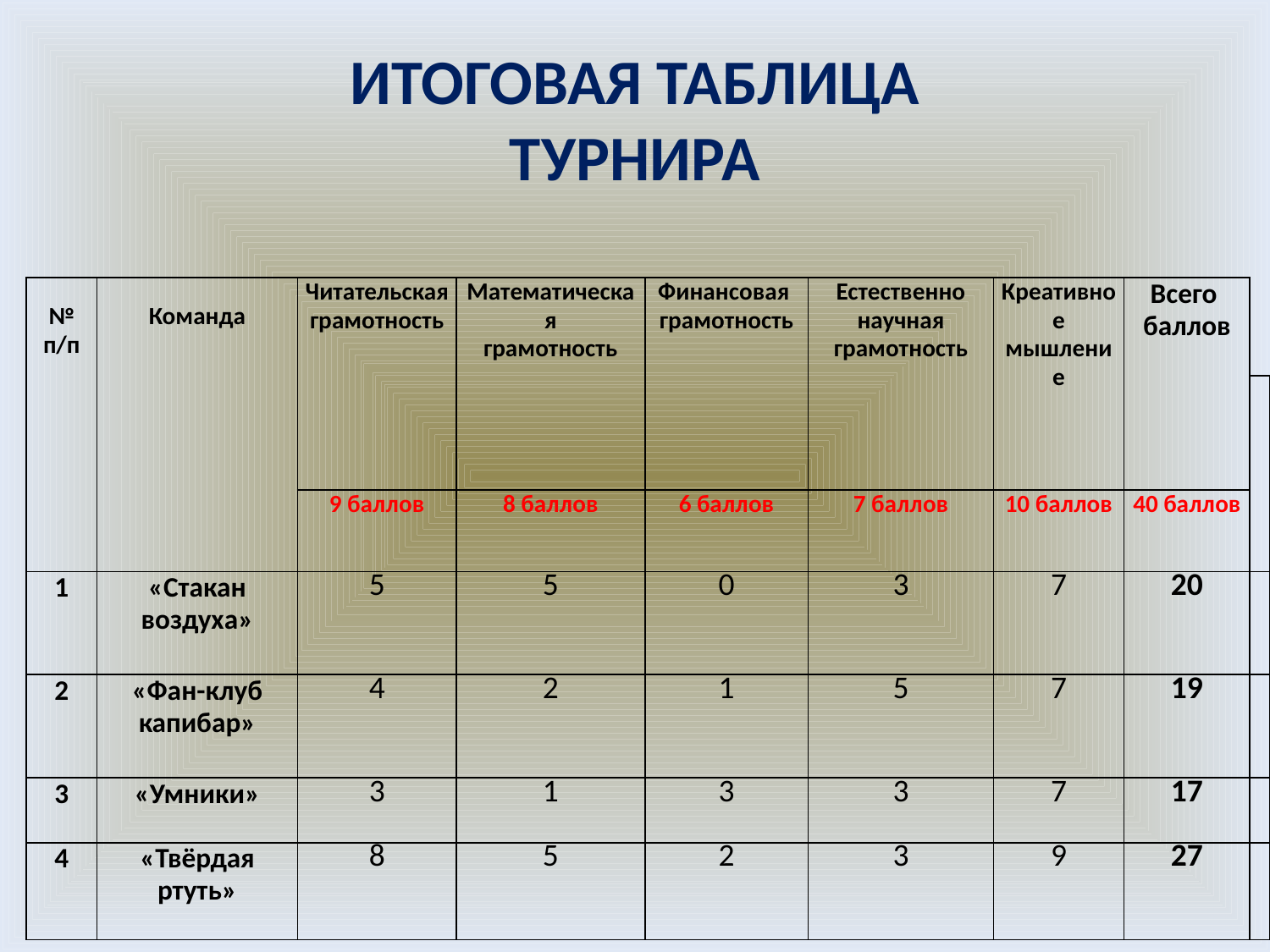

# ИТОГОВАЯ ТАБЛИЦА ТУРНИРА
| № п/п | Команда | Читательская грамотность | Математическая грамотность | Финансовая грамотность | Естественно научная грамотность | Креативное мышление | Всего баллов |  |
| --- | --- | --- | --- | --- | --- | --- | --- | --- |
|  |  |  |  |  |  |  |  |  |
|  |  | 9 баллов | 8 баллов | 6 баллов | 7 баллов | 10 баллов | 40 баллов |  |
| 1 | «Стакан воздуха» | 5 | 5 | 0 | 3 | 7 | 20 |  |
| 2 | «Фан-клуб капибар» | 4 | 2 | 1 | 5 | 7 | 19 |  |
| 3 | «Умники» | 3 | 1 | 3 | 3 | 7 | 17 |  |
| 4 | «Твёрдая ртуть» | 8 | 5 | 2 | 3 | 9 | 27 |  |